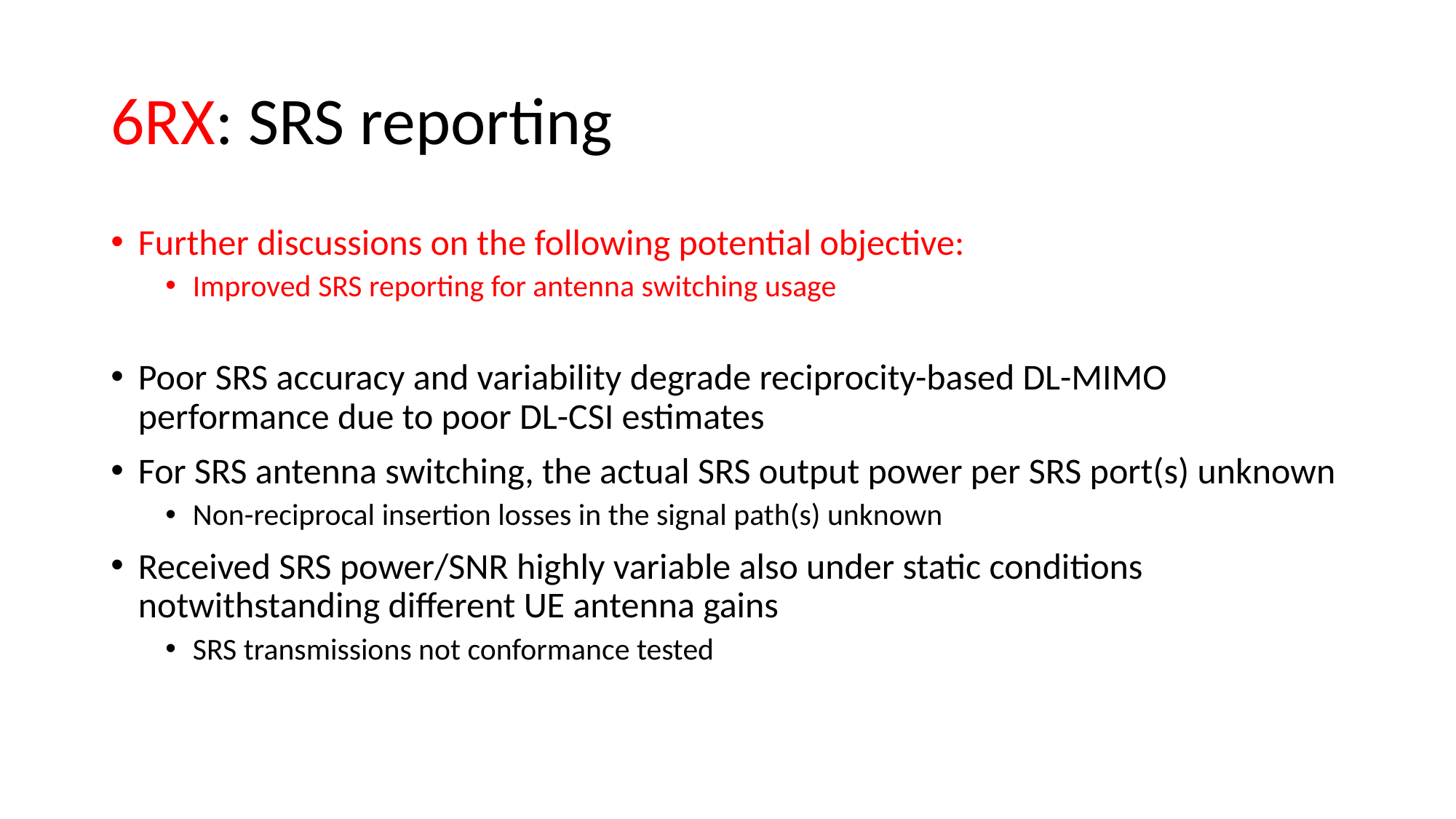

# 6RX: SRS reporting
Further discussions on the following potential objective:
Improved SRS reporting for antenna switching usage

Poor SRS accuracy and variability degrade reciprocity-based DL-MIMO performance due to poor DL-CSI estimates
For SRS antenna switching, the actual SRS output power per SRS port(s) unknown
Non-reciprocal insertion losses in the signal path(s) unknown
Received SRS power/SNR highly variable also under static conditions notwithstanding different UE antenna gains
SRS transmissions not conformance tested